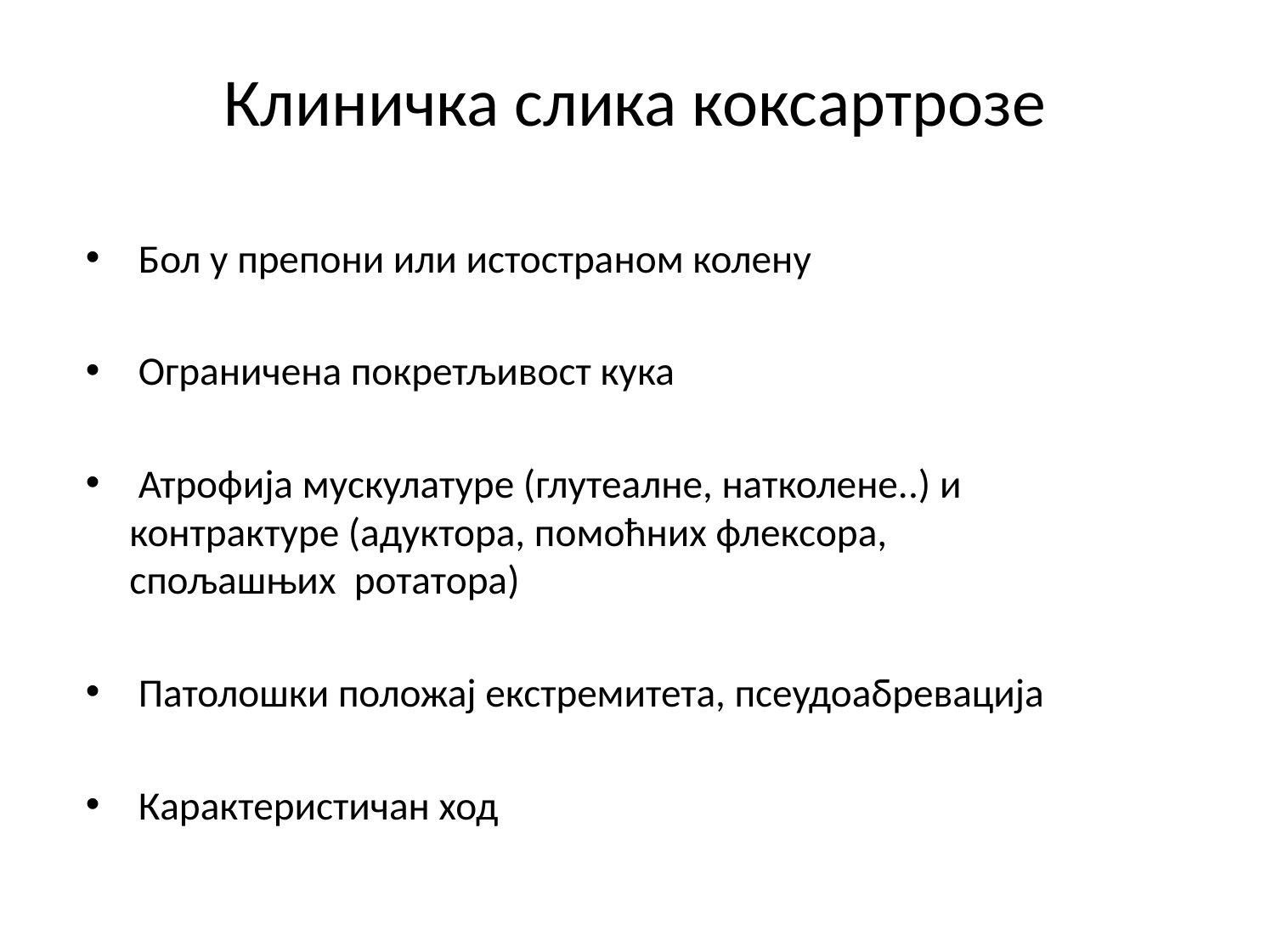

# Клиничка слика коксартрозе
 Бол у препони или истостраном колену

 Ограничена покретљивост кука

 Атрофија мускулатуре (глутеалне, натколене..) и контрактуре (адуктора, помоћних флексора, спољашњих  ротатора)

 Патолошки положај екстремитета, псеудоабревација

 Карактеристичан ход